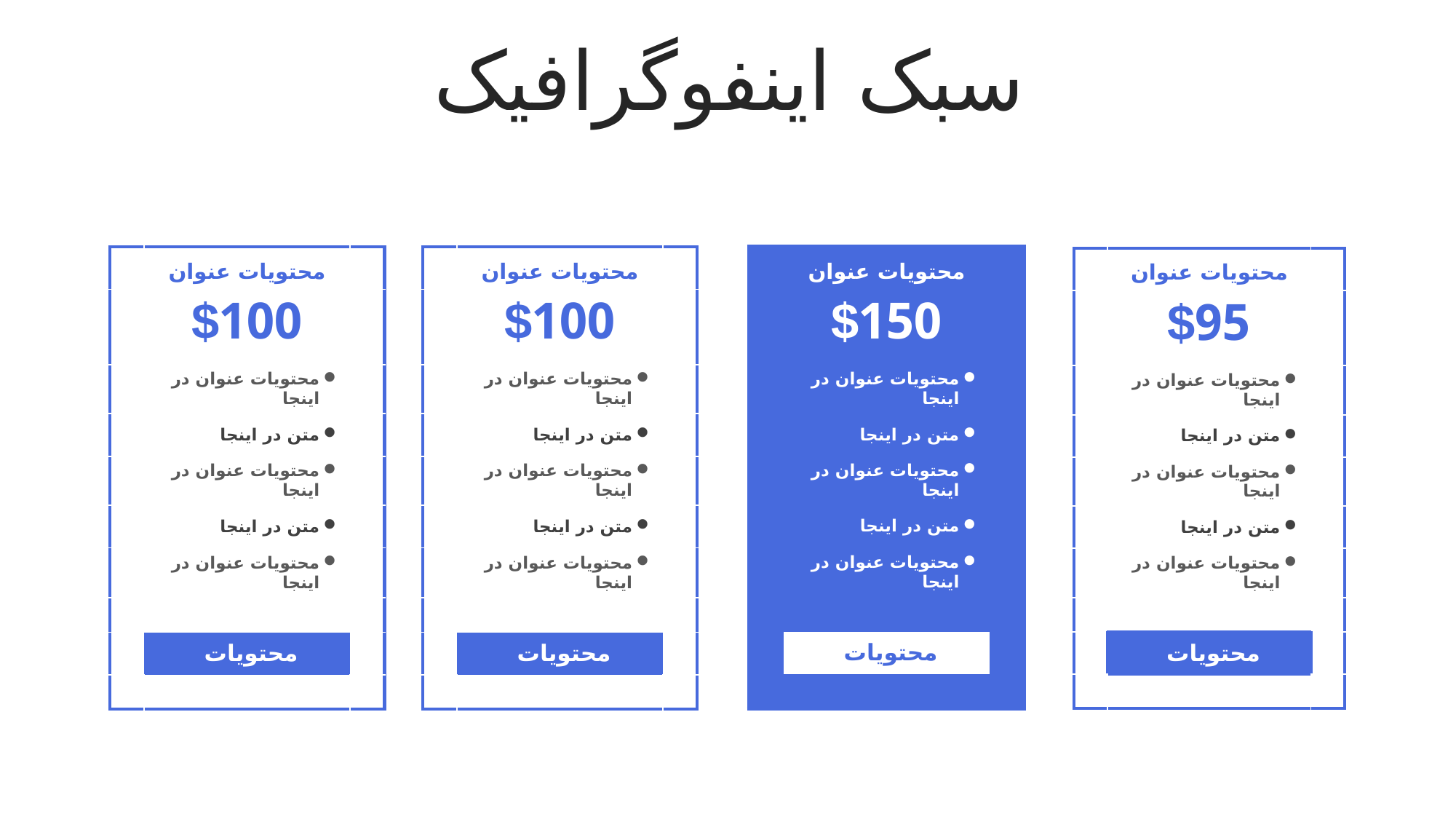

سبک اینفوگرافیک
|  | محتویات عنوان |  |
| --- | --- | --- |
|  | $100 |  |
|  | محتویات عنوان در اینجا |  |
|  | متن در اینجا |  |
|  | محتویات عنوان در اینجا |  |
|  | متن در اینجا |  |
|  | محتویات عنوان در اینجا |  |
|  |  |  |
|  | محتویات |  |
|  |  |  |
|  | محتویات عنوان |  |
| --- | --- | --- |
|  | $100 |  |
|  | محتویات عنوان در اینجا |  |
|  | متن در اینجا |  |
|  | محتویات عنوان در اینجا |  |
|  | متن در اینجا |  |
|  | محتویات عنوان در اینجا |  |
|  |  |  |
|  | محتویات |  |
|  |  |  |
|  | محتویات عنوان |  |
| --- | --- | --- |
|  | $150 |  |
|  | محتویات عنوان در اینجا |  |
|  | متن در اینجا |  |
|  | محتویات عنوان در اینجا |  |
|  | متن در اینجا |  |
|  | محتویات عنوان در اینجا |  |
|  |  |  |
|  | محتویات |  |
|  |  |  |
|  | محتویات عنوان |  |
| --- | --- | --- |
|  | $95 |  |
|  | محتویات عنوان در اینجا |  |
|  | متن در اینجا |  |
|  | محتویات عنوان در اینجا |  |
|  | متن در اینجا |  |
|  | محتویات عنوان در اینجا |  |
|  |  |  |
|  | محتویات |  |
|  |  |  |